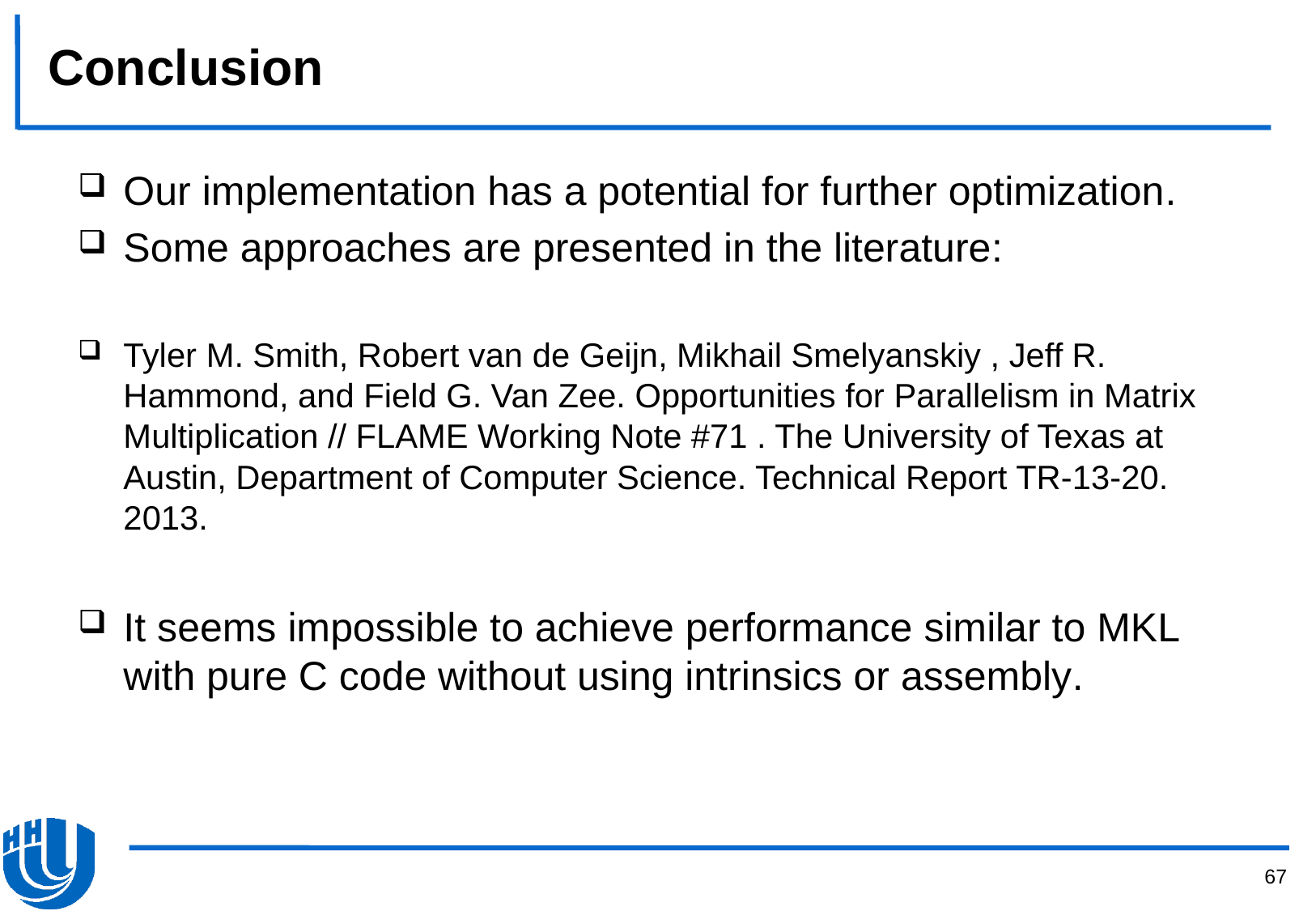

# Conclusion
Our implementation has a potential for further optimization.
Some approaches are presented in the literature:

Tyler M. Smith, Robert van de Geijn, Mikhail Smelyanskiy , Jeff R. Hammond, and Field G. Van Zee. Opportunities for Parallelism in Matrix Multiplication // FLAME Working Note #71 . The University of Texas at Austin, Department of Computer Science. Technical Report TR-13-20. 2013.

It seems impossible to achieve performance similar to MKL with pure C code without using intrinsics or assembly.